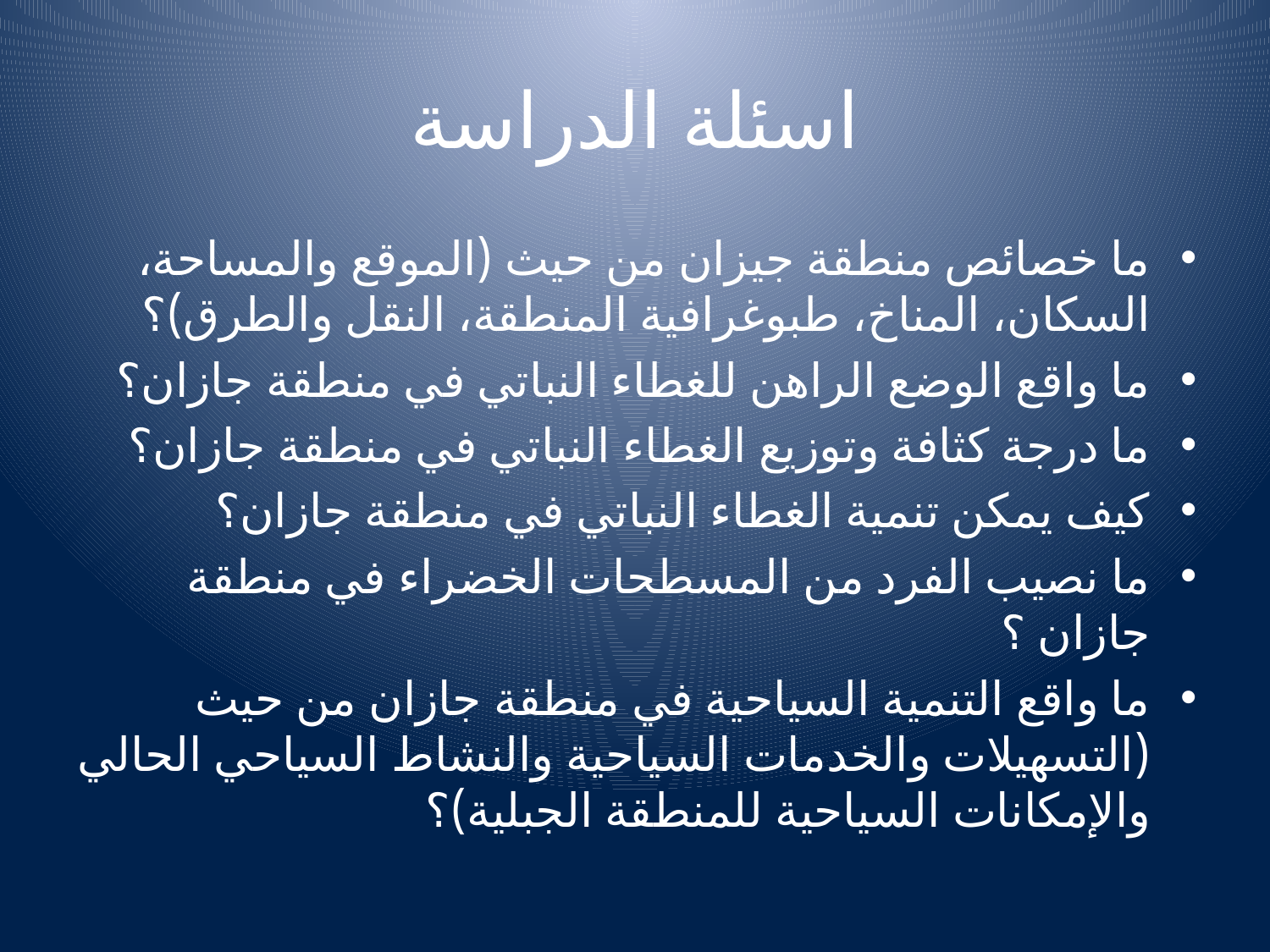

# اسئلة الدراسة
ما خصائص منطقة جيزان من حيث (الموقع والمساحة، السكان، المناخ، طبوغرافية المنطقة، النقل والطرق)؟
ما واقع الوضع الراهن للغطاء النباتي في منطقة جازان؟
ما درجة كثافة وتوزيع الغطاء النباتي في منطقة جازان؟
كيف يمكن تنمية الغطاء النباتي في منطقة جازان؟
ما نصيب الفرد من المسطحات الخضراء في منطقة جازان ؟
ما واقع التنمية السياحية في منطقة جازان من حيث (التسهيلات والخدمات السياحية والنشاط السياحي الحالي والإمكانات السياحية للمنطقة الجبلية)؟